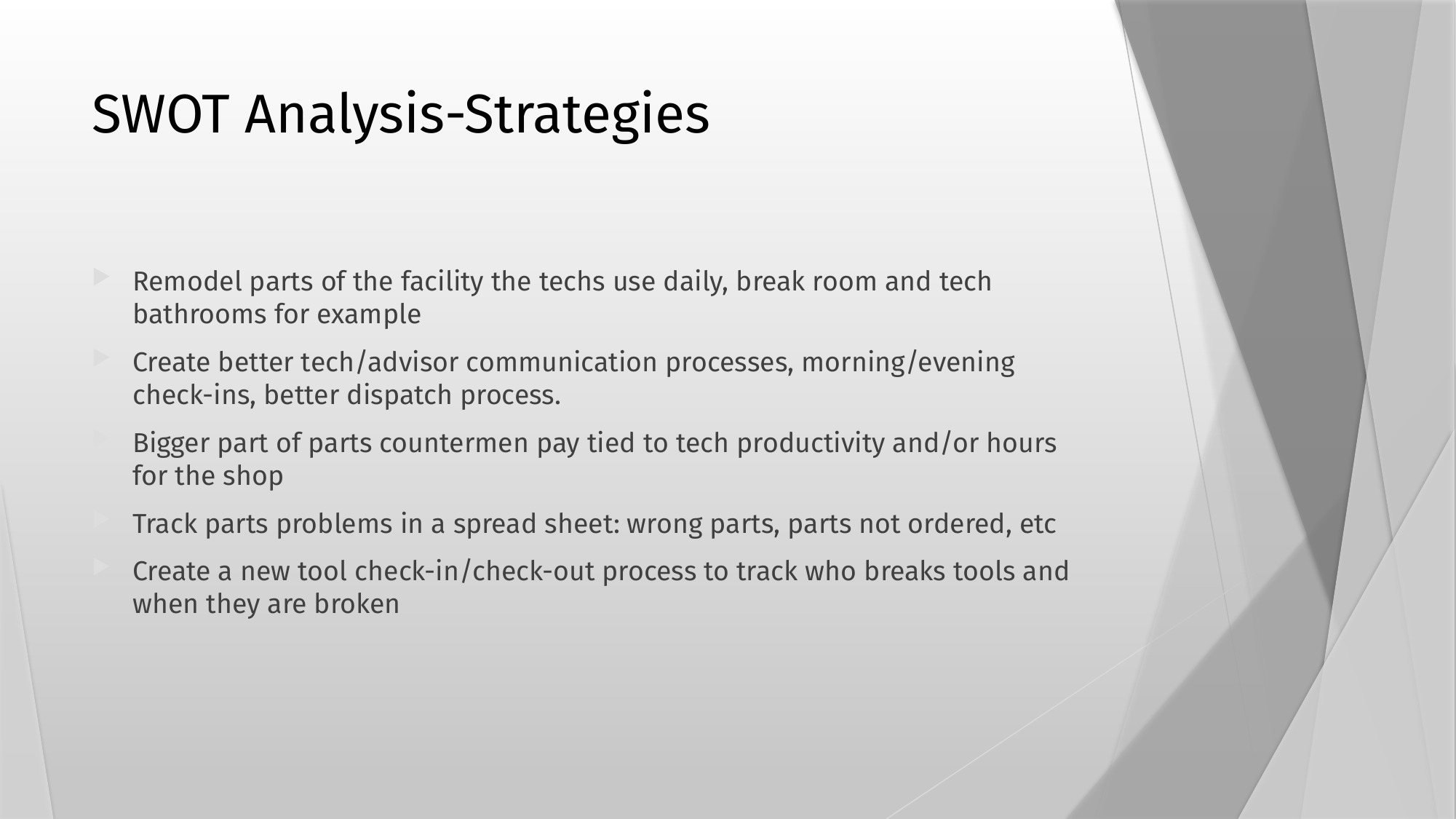

# SWOT Analysis-Strategies
Remodel parts of the facility the techs use daily, break room and tech bathrooms for example
Create better tech/advisor communication processes, morning/evening check-ins, better dispatch process.
Bigger part of parts countermen pay tied to tech productivity and/or hours for the shop
Track parts problems in a spread sheet: wrong parts, parts not ordered, etc
Create a new tool check-in/check-out process to track who breaks tools and when they are broken